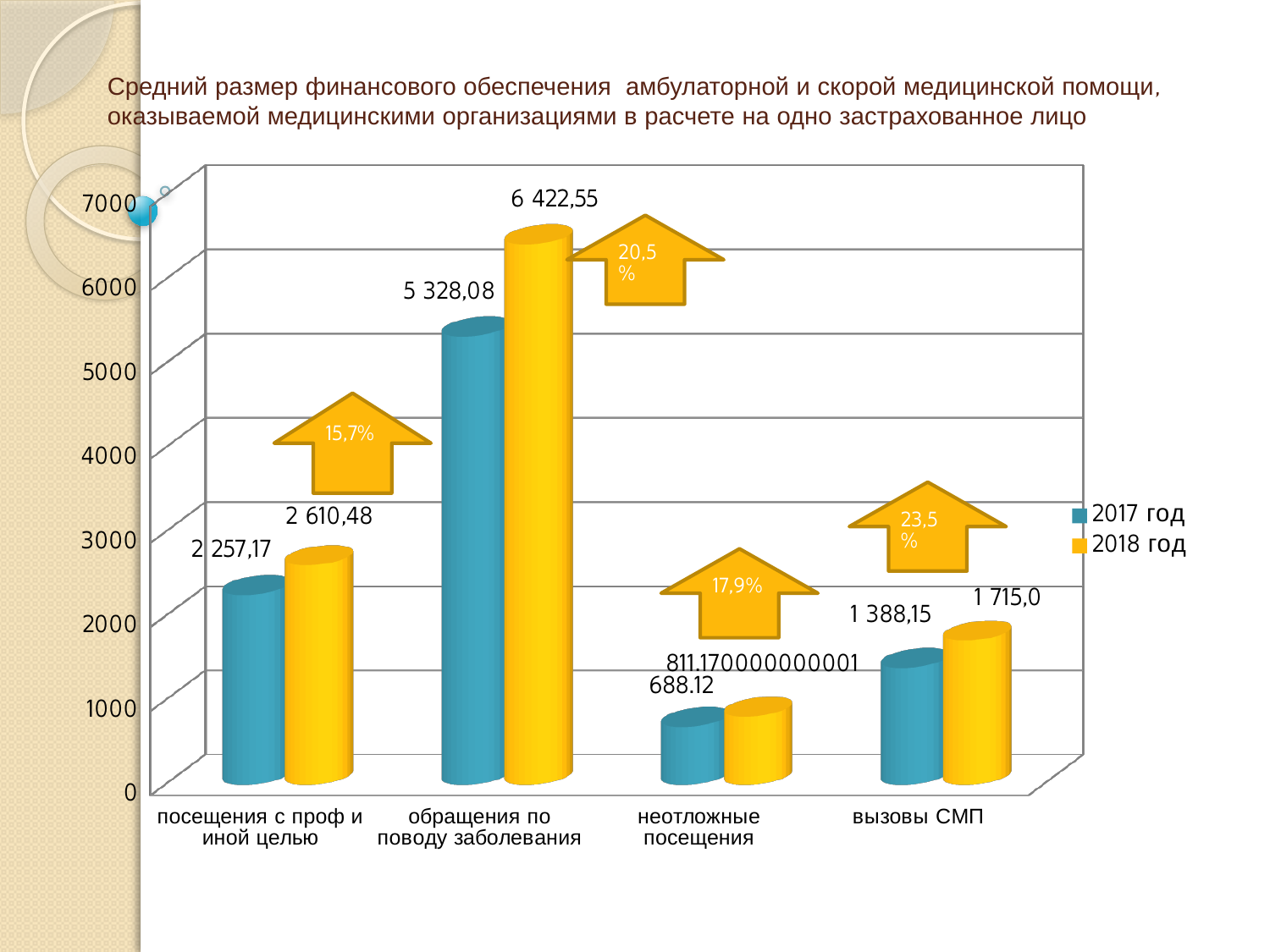

# Средний размер финансового обеспечения  амбулаторной и скорой медицинской помощи, оказываемой медицинскими организациями в расчете на одно застрахованное лицо

[unsupported chart]